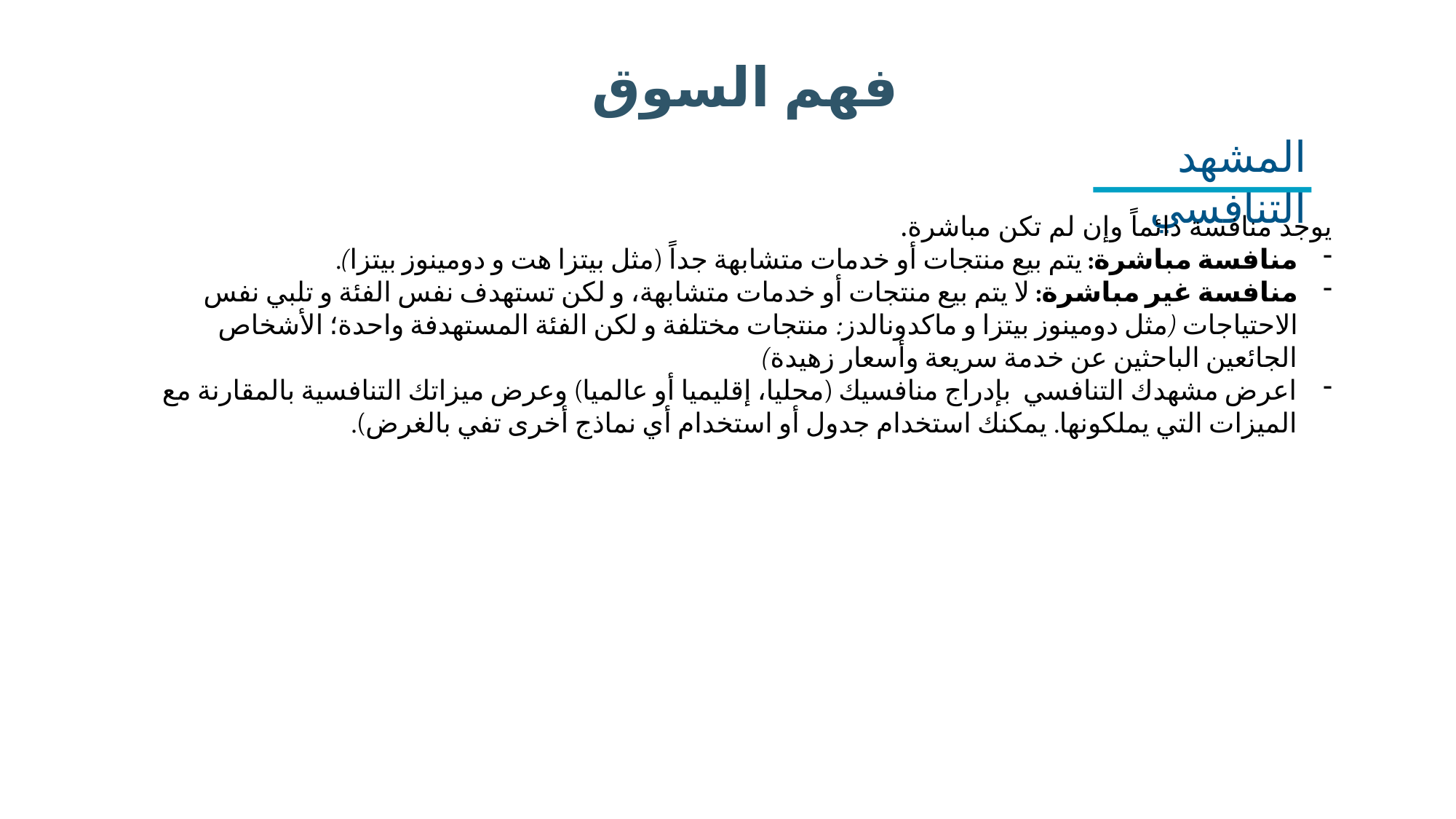

فهم السوق
المشهد التنافسي

يوجد منافسة دائماً وإن لم تكن مباشرة.
منافسة مباشرة: يتم بيع منتجات أو خدمات متشابهة جداً (مثل بيتزا هت و دومينوز بيتزا).
منافسة غير مباشرة: لا يتم بيع منتجات أو خدمات متشابهة، و لكن تستهدف نفس الفئة و تلبي نفس الاحتياجات (مثل دومينوز بيتزا و ماكدونالدز: منتجات مختلفة و لكن الفئة المستهدفة واحدة؛ الأشخاص الجائعين الباحثين عن خدمة سريعة وأسعار زهيدة)
اعرض مشهدك التنافسي  بإدراج منافسيك (محليا، إقليميا أو عالميا) وعرض ميزاتك التنافسية بالمقارنة مع الميزات التي يملكونها. يمكنك استخدام جدول أو استخدام أي نماذج أخرى تفي بالغرض).